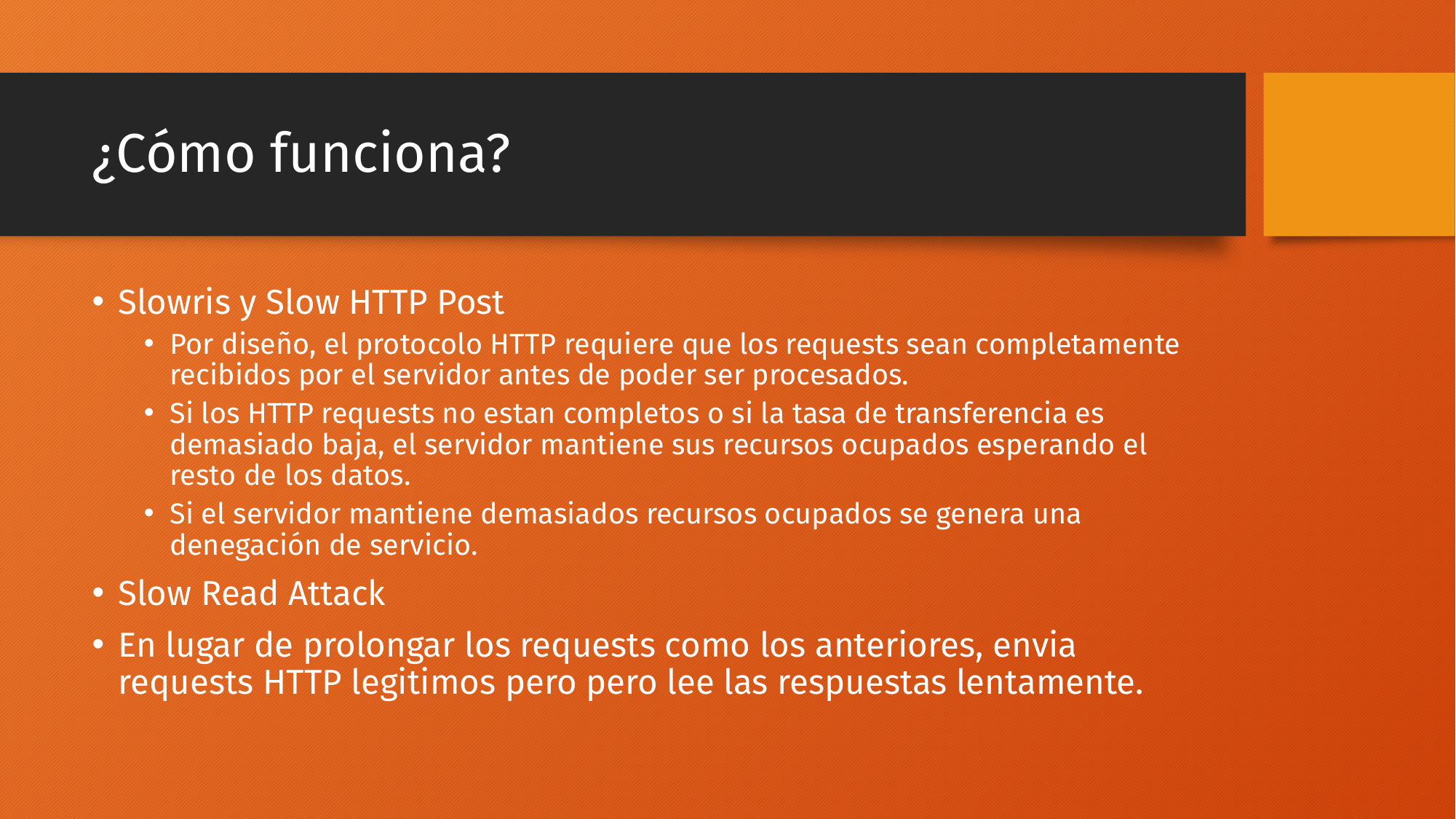

# ¿Cómo funciona?
Slowris y Slow HTTP Post
Por diseño, el protocolo HTTP requiere que los requests sean completamente recibidos por el servidor antes de poder ser procesados.
Si los HTTP requests no estan completos o si la tasa de transferencia es demasiado baja, el servidor mantiene sus recursos ocupados esperando el resto de los datos.
Si el servidor mantiene demasiados recursos ocupados se genera una denegación de servicio.
Slow Read Attack
En lugar de prolongar los requests como los anteriores, envia requests HTTP legitimos pero pero lee las respuestas lentamente.